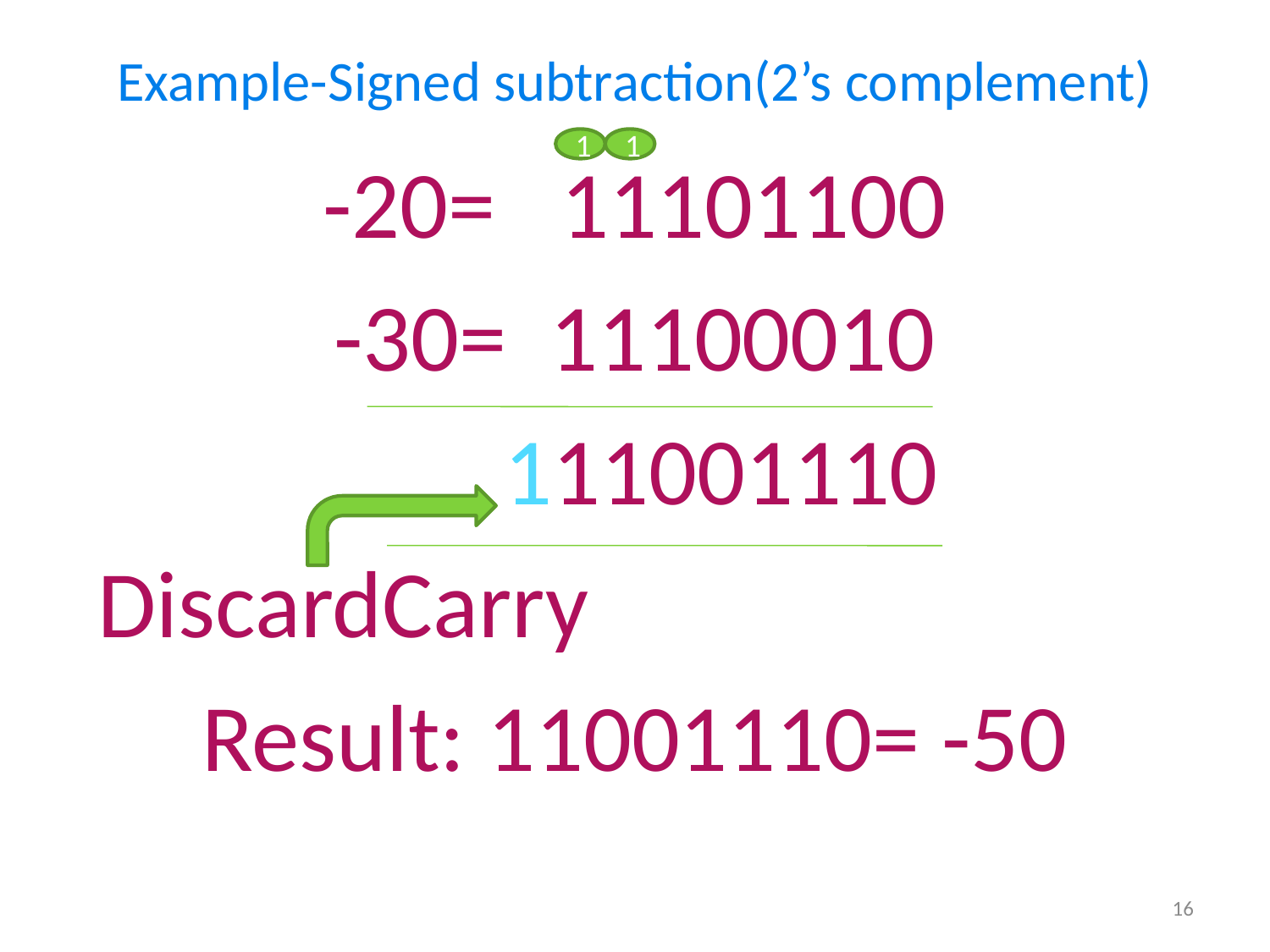

# Example-Signed subtraction(2’s complement)

-20=   11101100
-30=  11100010
        111001110
 DiscardCarry
Result: 11001110= -50
1
1

16